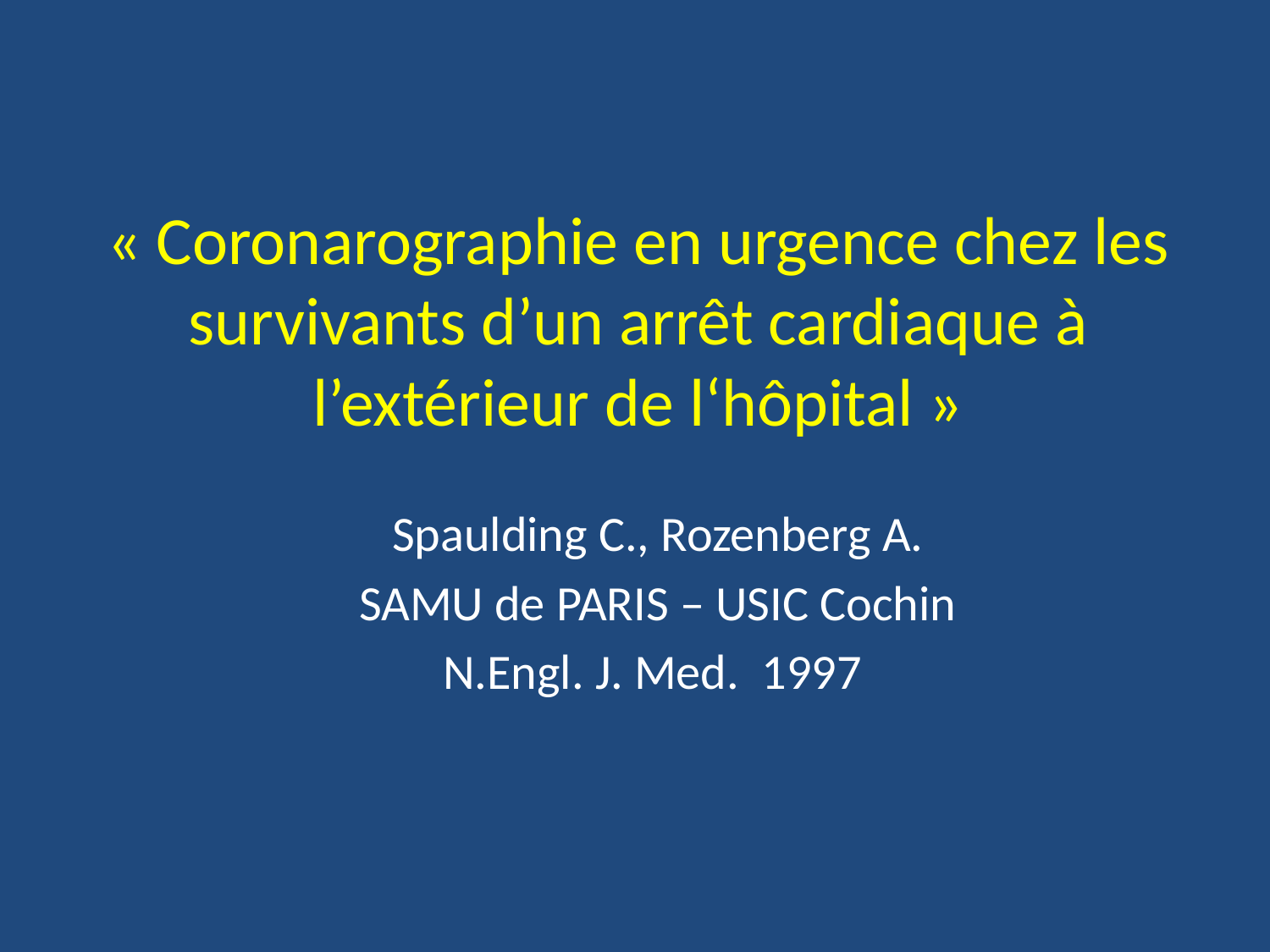

# « Coronarographie en urgence chez les survivants d’un arrêt cardiaque à l’extérieur de l‘hôpital »
Spaulding C., Rozenberg A.
SAMU de PARIS – USIC Cochin
N.Engl. J. Med.  1997